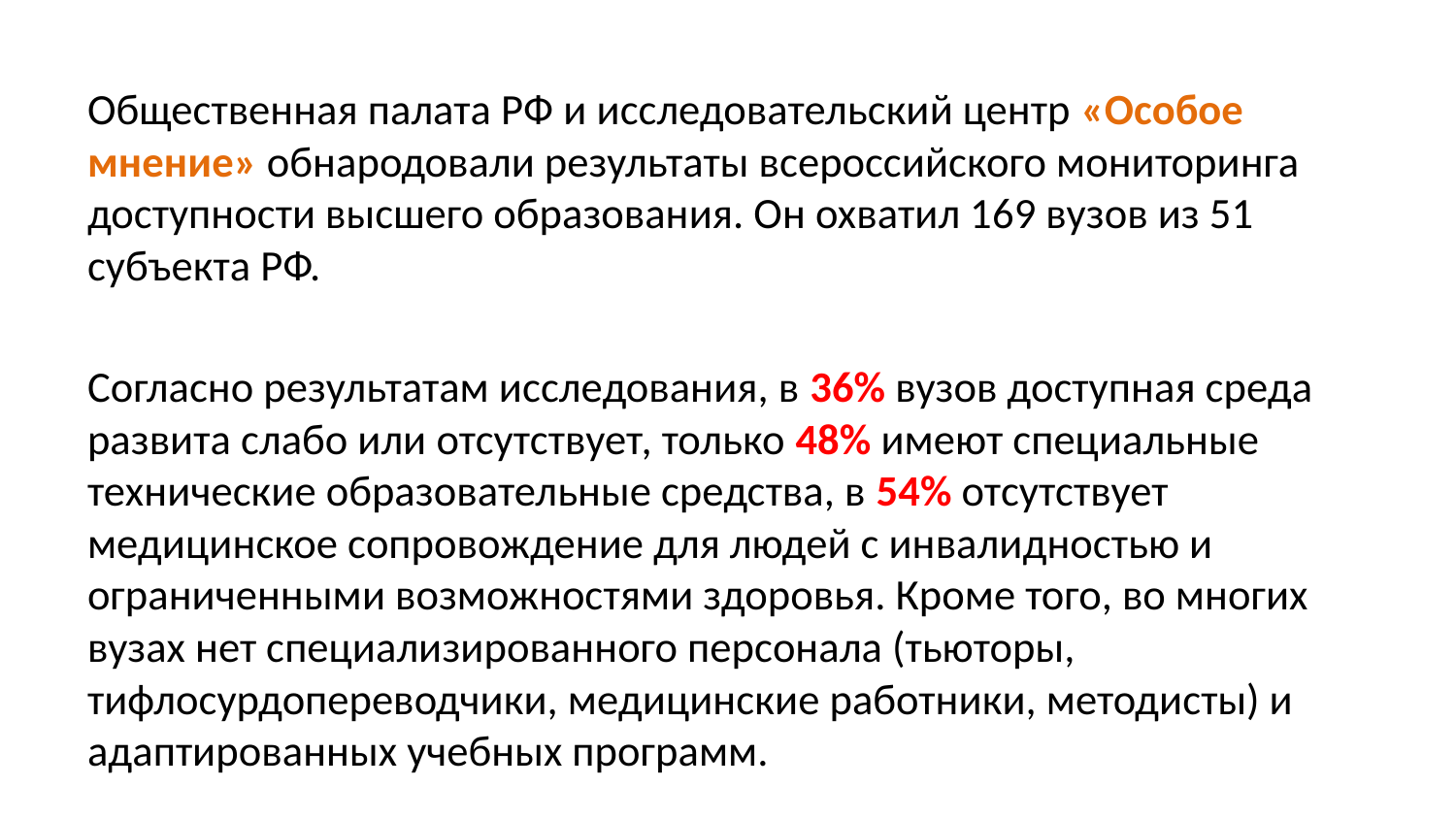

#
Общественная палата РФ и исследовательский центр «Особое мнение» обнародовали результаты всероссийского мониторинга доступности высшего образования. Он охватил 169 вузов из 51 субъекта РФ.

Согласно результатам исследования, в 36% вузов доступная среда развита слабо или отсутствует, только 48% имеют специальные технические образовательные средства, в 54% отсутствует медицинское сопровождение для людей с инвалидностью и ограниченными возможностями здоровья. Кроме того, во многих вузах нет специализированного персонала (тьюторы, тифлосурдопереводчики, медицинские работники, методисты) и адаптированных учебных программ.